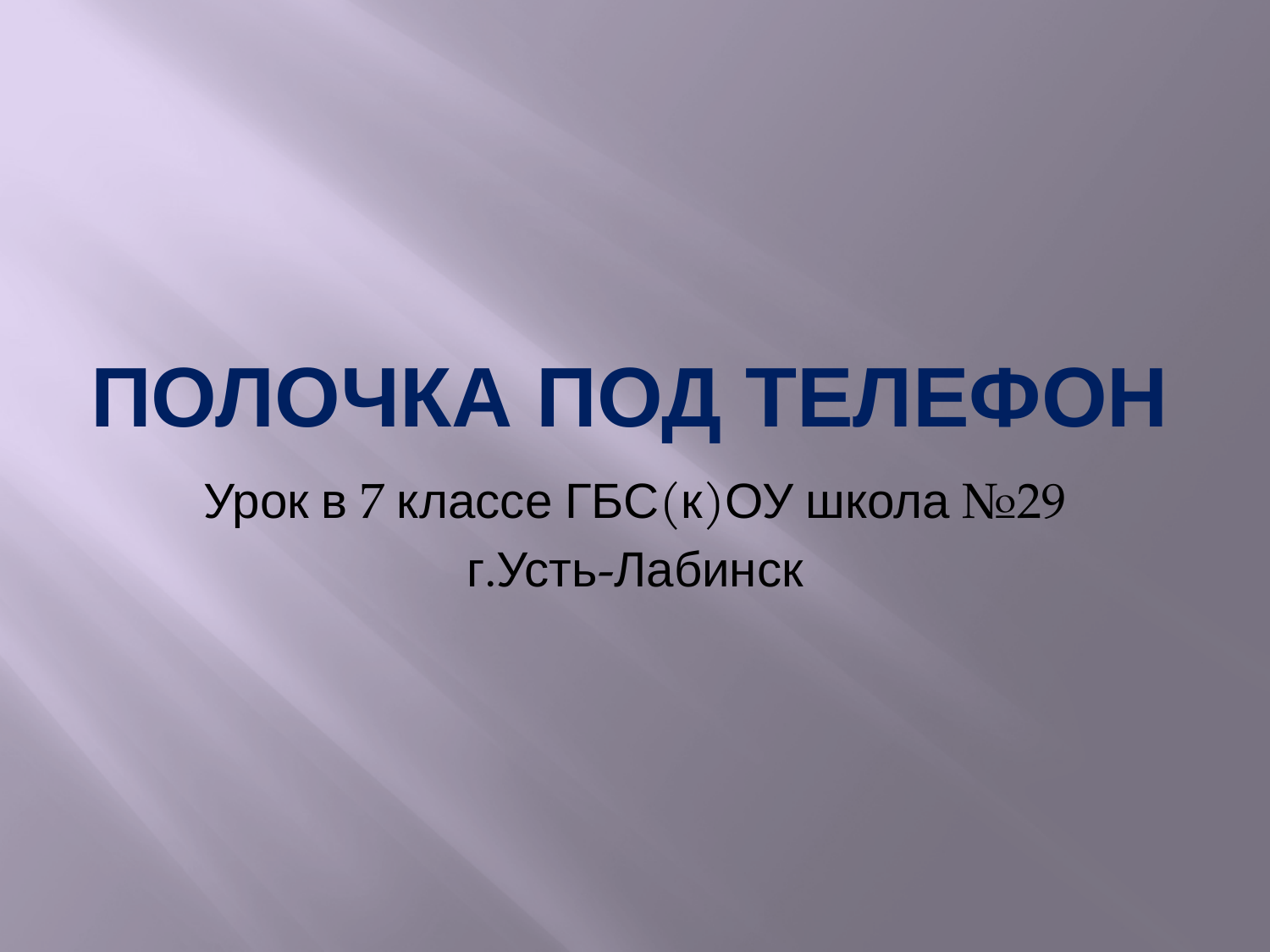

# Полочка под телефон
Урок в 7 классе ГБС(к)ОУ школа №29
г.Усть-Лабинск